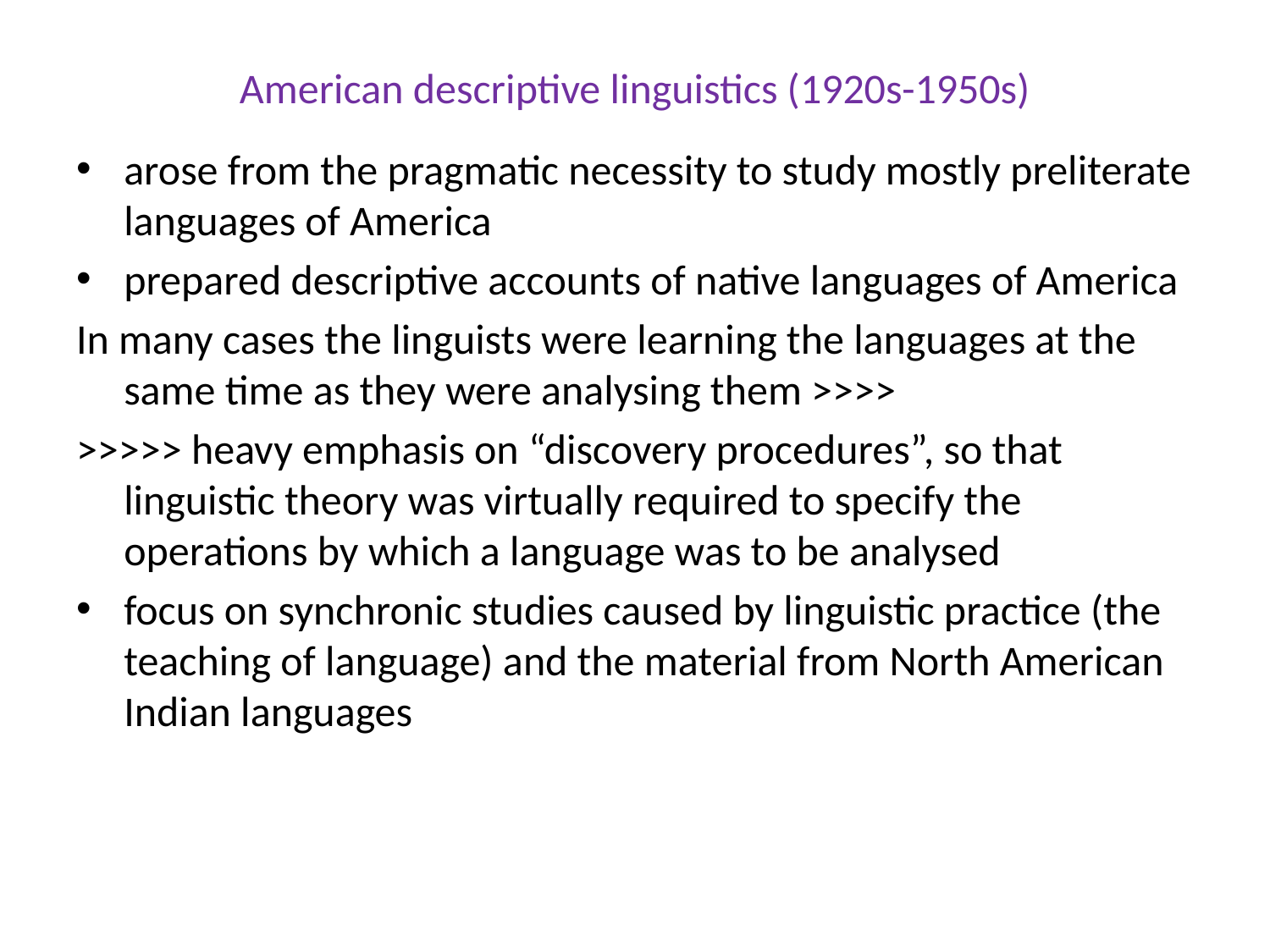

# American descriptive linguistics (1920s-1950s)
arose from the pragmatic necessity to study mostly preliterate languages of America
prepared descriptive accounts of native languages of America
In many cases the linguists were learning the languages at the same time as they were analysing them >>>>
>>>>> heavy emphasis on “discovery procedures”, so that linguistic theory was virtually required to specify the operations by which a language was to be analysed
focus on synchronic studies caused by linguistic practice (the teaching of language) and the material from North American Indian languages